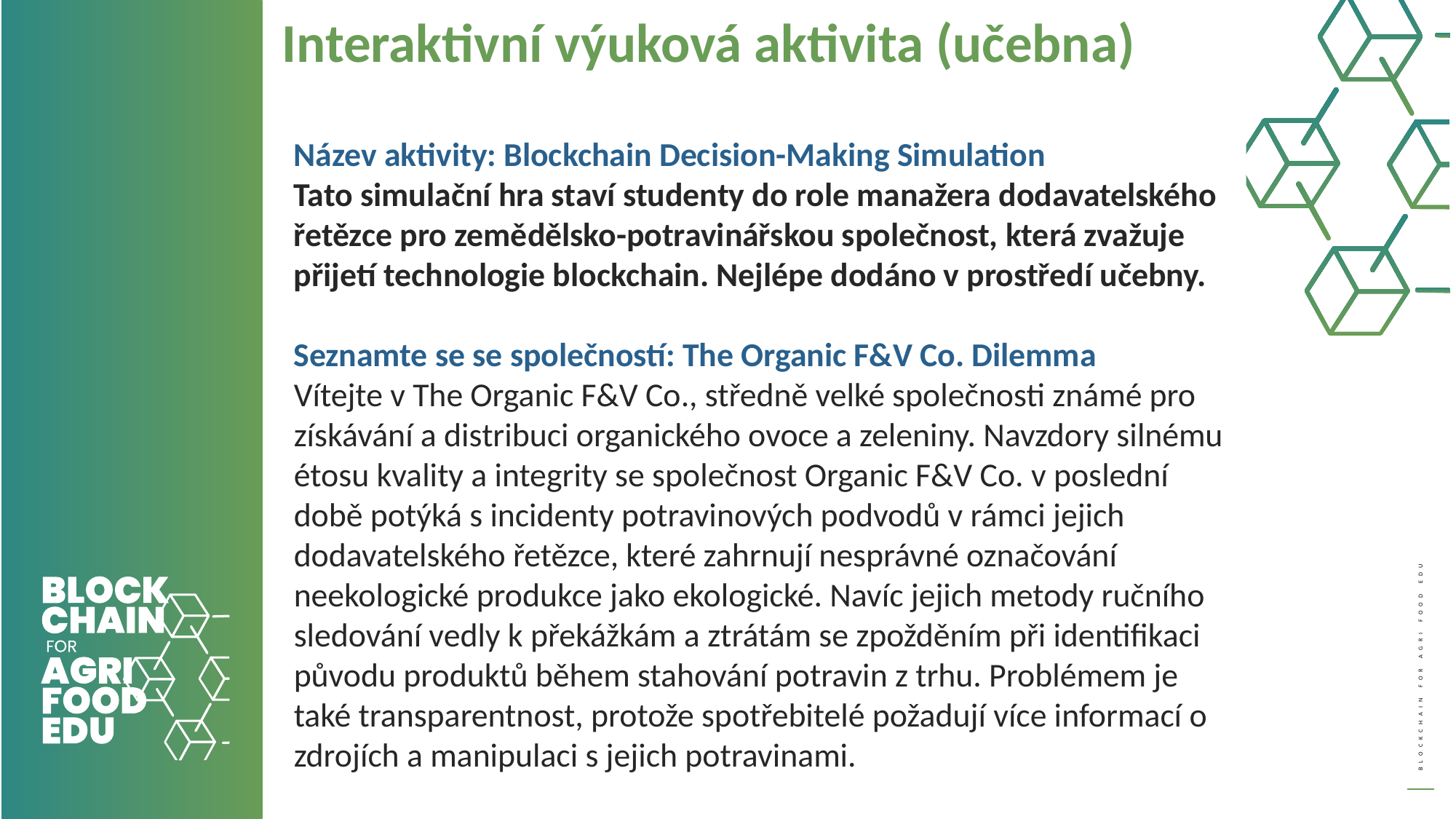

Interaktivní výuková aktivita (učebna)

Název aktivity: Blockchain Decision-Making Simulation
Tato simulační hra staví studenty do role manažera dodavatelského řetězce pro zemědělsko-potravinářskou společnost, která zvažuje přijetí technologie blockchain. Nejlépe dodáno v prostředí učebny.

Seznamte se se společností: The Organic F&V Co. Dilemma
Vítejte v The Organic F&V Co., středně velké společnosti známé pro získávání a distribuci organického ovoce a zeleniny. Navzdory silnému étosu kvality a integrity se společnost Organic F&V Co. v poslední době potýká s incidenty potravinových podvodů v rámci jejich dodavatelského řetězce, které zahrnují nesprávné označování neekologické produkce jako ekologické. Navíc jejich metody ručního sledování vedly k překážkám a ztrátám se zpožděním při identifikaci původu produktů během stahování potravin z trhu. Problémem je také transparentnost, protože spotřebitelé požadují více informací o zdrojích a manipulaci s jejich potravinami.